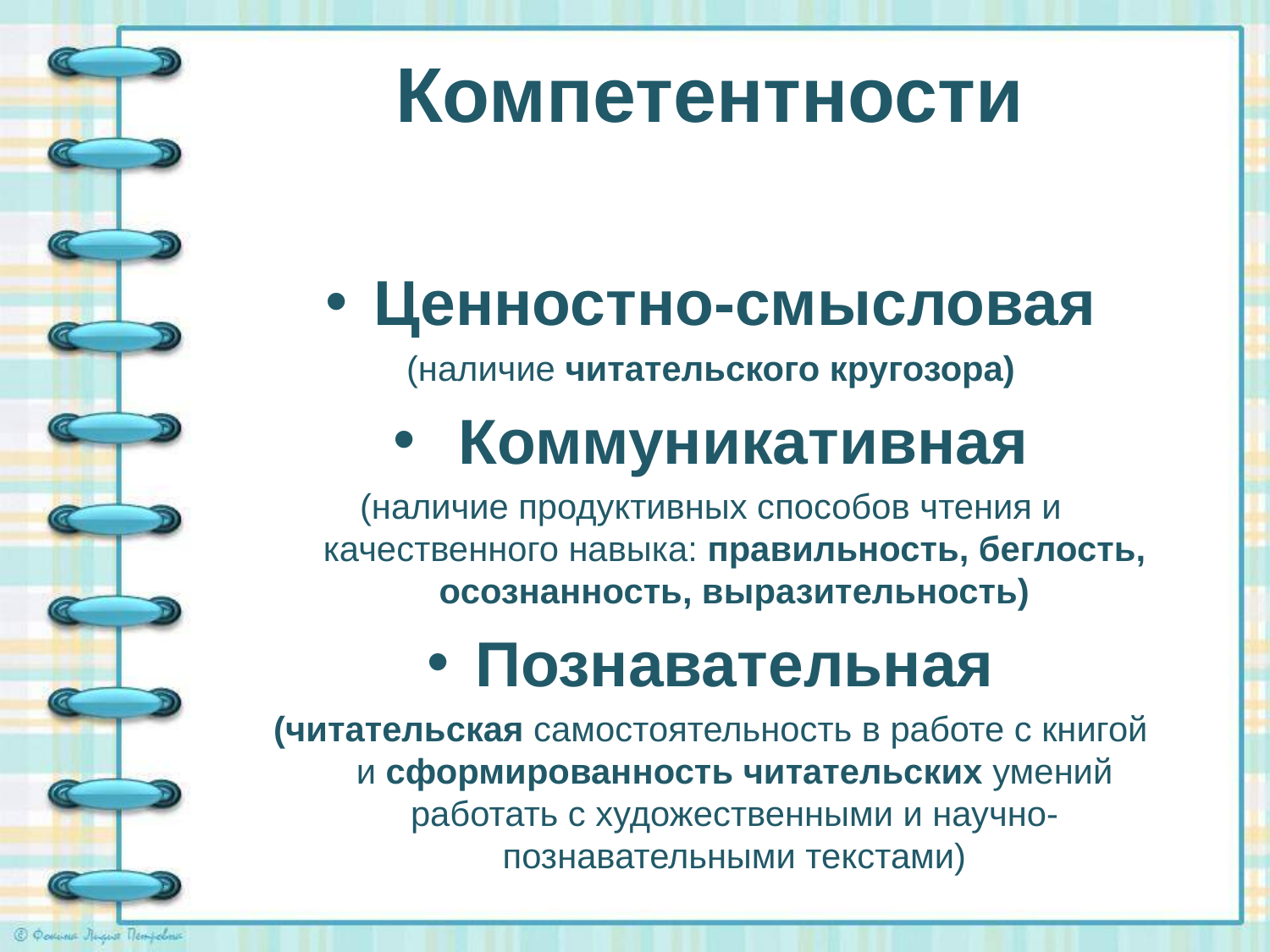

# Компетентности
Ценностно-смысловая
(наличие читательского кругозора)
 Коммуникативная
(наличие продуктивных способов чтения и качественного навыка: правильность, беглость, осознанность, выразительность)
Познавательная
(читательская самостоятельность в работе с книгой и сформированность читательских умений работать с художественными и научно-познавательными текстами)